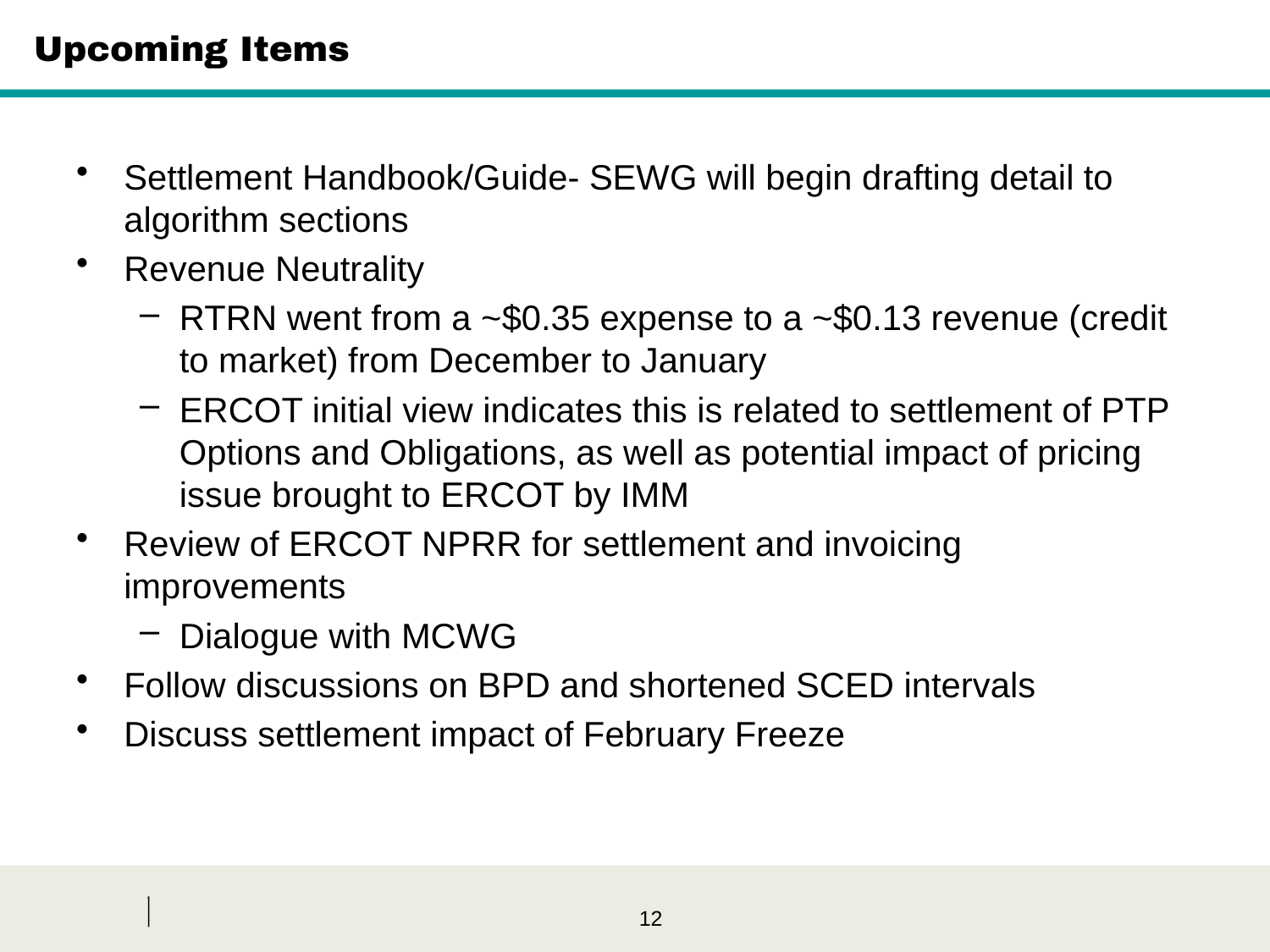

# Upcoming Items
Settlement Handbook/Guide- SEWG will begin drafting detail to algorithm sections
Revenue Neutrality
RTRN went from a ~$0.35 expense to a ~$0.13 revenue (credit to market) from December to January
ERCOT initial view indicates this is related to settlement of PTP Options and Obligations, as well as potential impact of pricing issue brought to ERCOT by IMM
Review of ERCOT NPRR for settlement and invoicing improvements
Dialogue with MCWG
Follow discussions on BPD and shortened SCED intervals
Discuss settlement impact of February Freeze